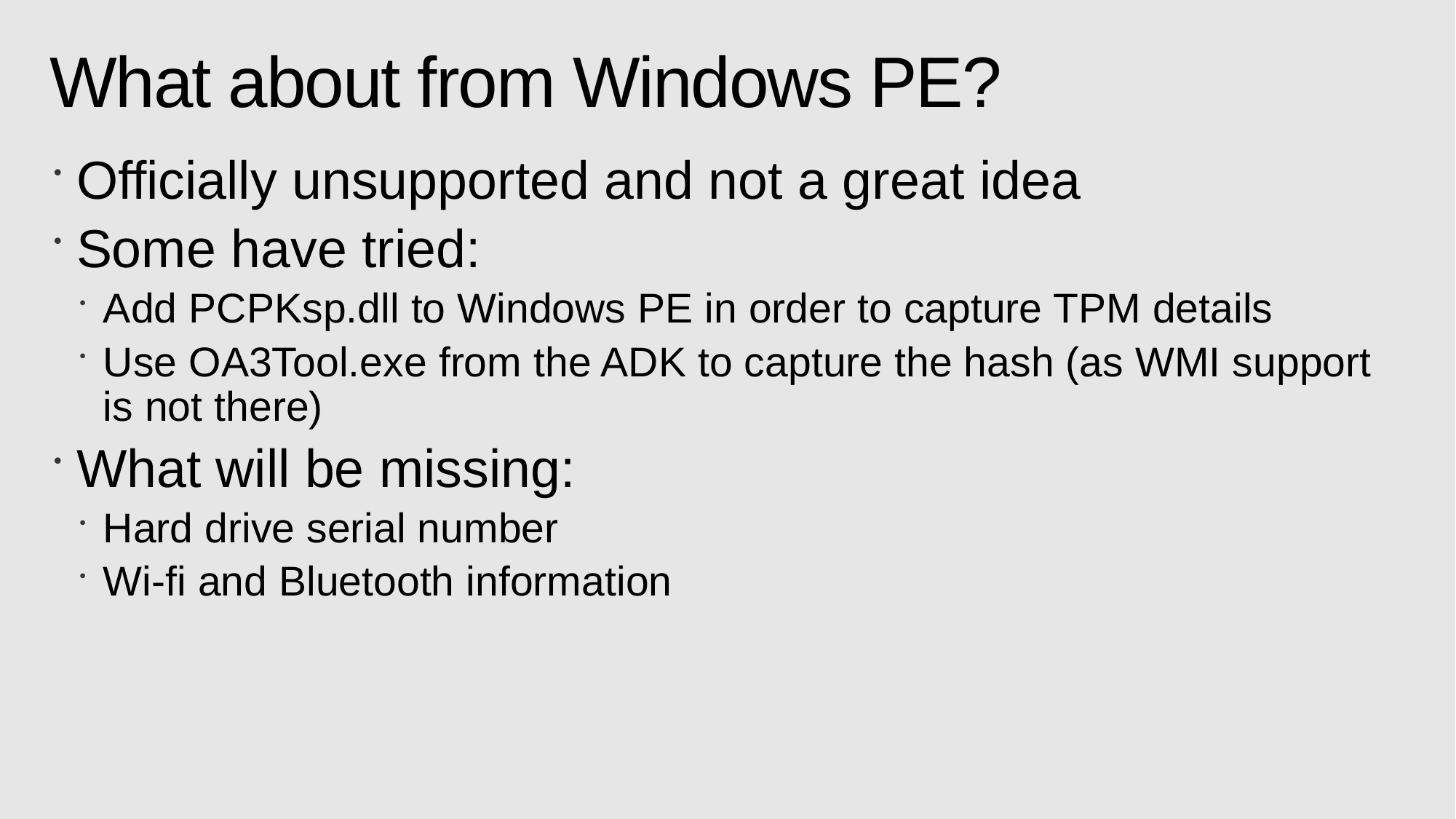

# What about from Windows PE?
Officially unsupported and not a great idea
Some have tried:
Add PCPKsp.dll to Windows PE in order to capture TPM details
Use OA3Tool.exe from the ADK to capture the hash (as WMI support is not there)
What will be missing:
Hard drive serial number
Wi-fi and Bluetooth information